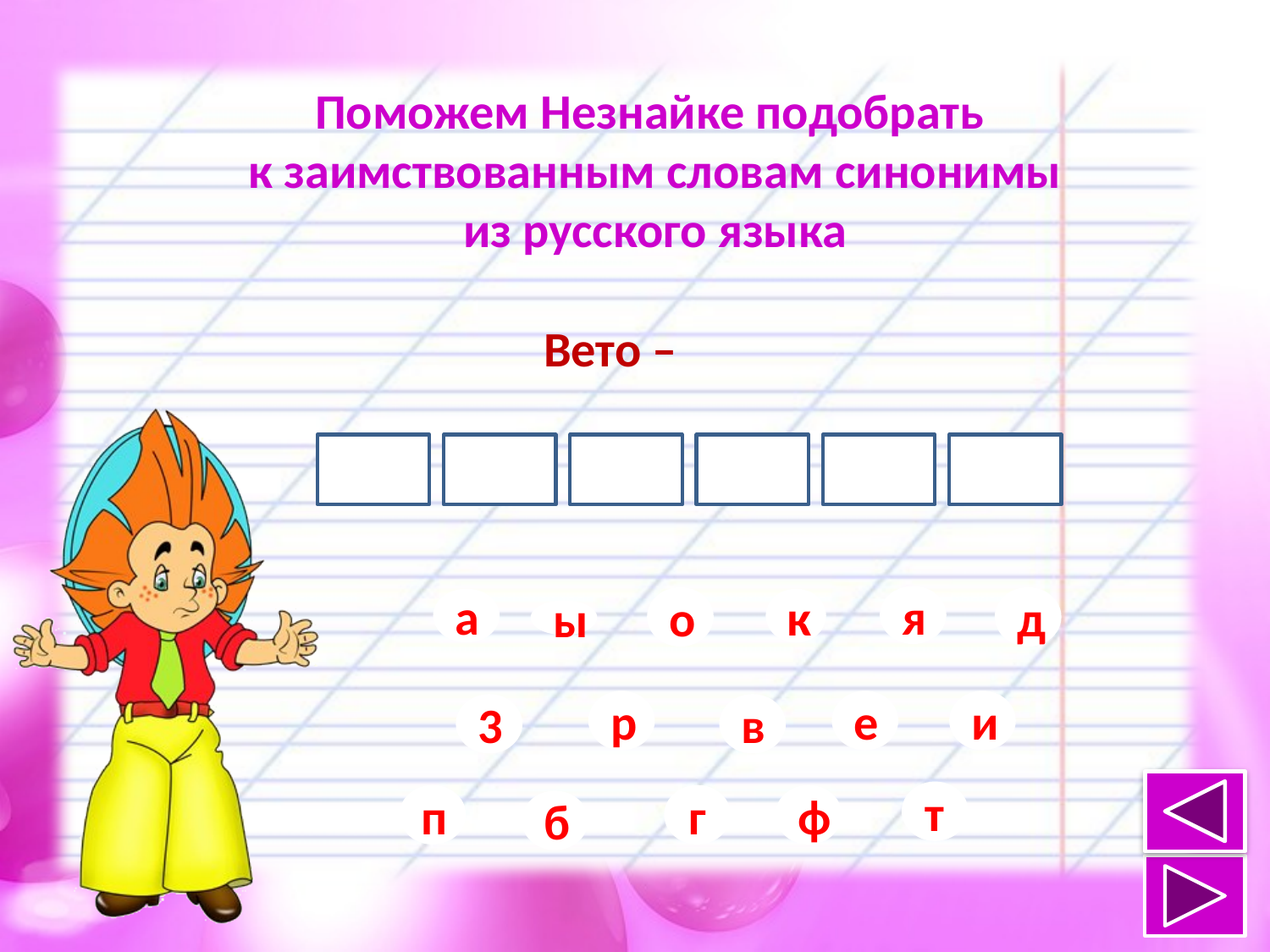

Поможем Незнайке подобрать
к заимствованным словам синонимы из русского языка
Вето –

я
о
д
а
к
ы
р
е
и
3
в

т
п
г
ф
б